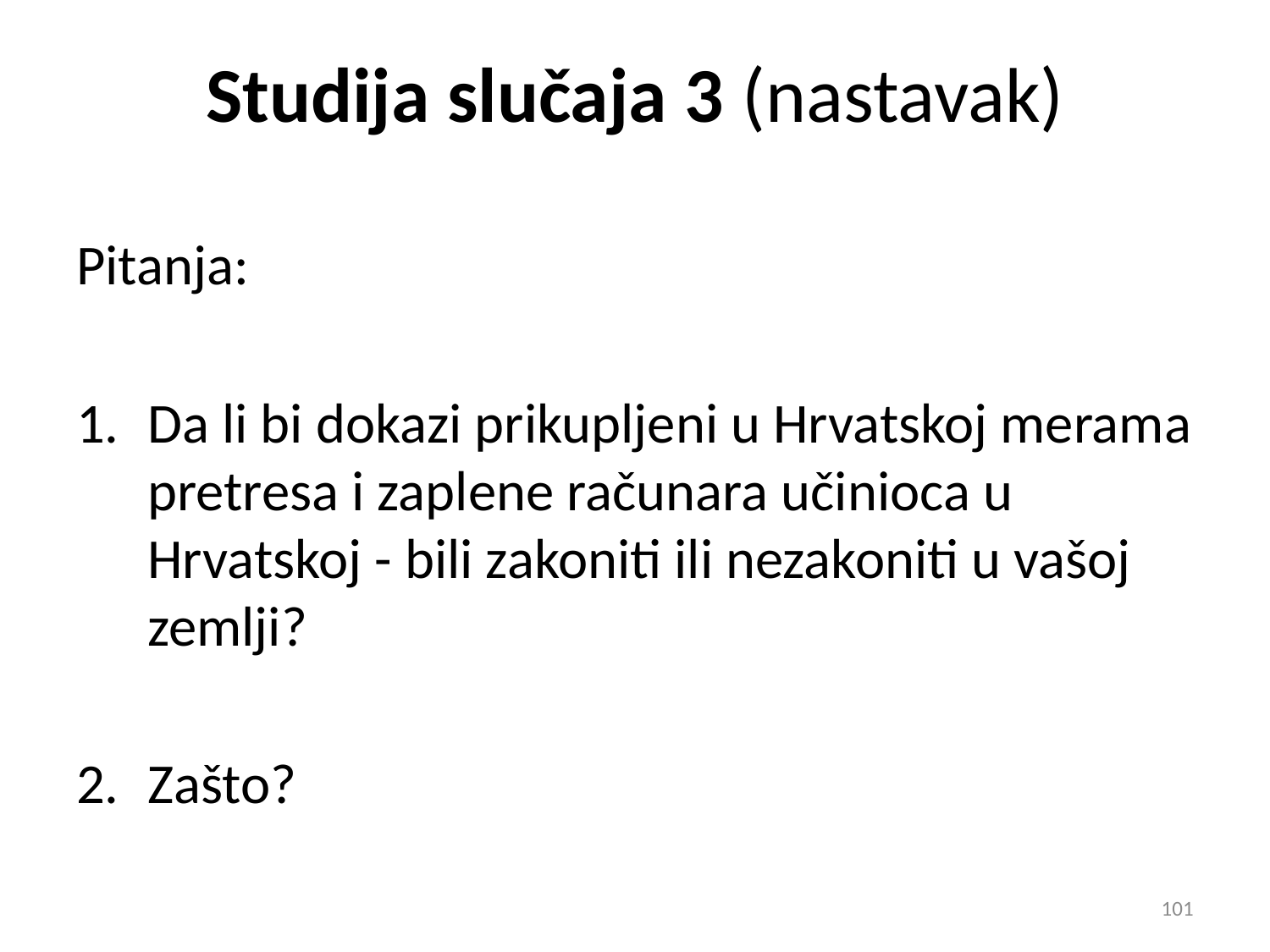

# Studija slučaja 3 (nastavak)
Pitanja:

Da li bi dokazi prikupljeni u Hrvatskoj merama pretresa i zaplene računara učinioca u Hrvatskoj - bili zakoniti ili nezakoniti u vašoj zemlji?

Zašto?
101